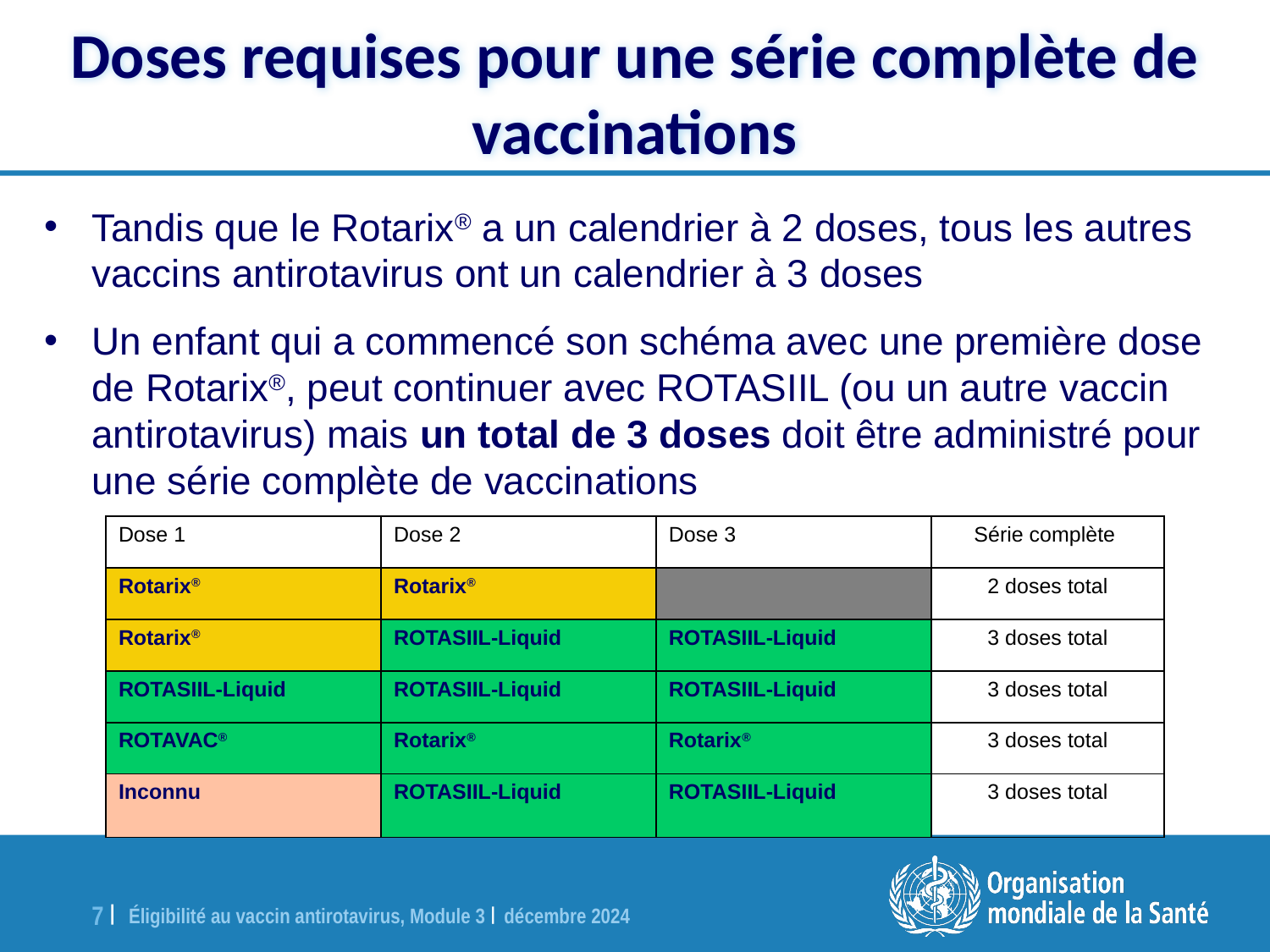

Doses requises pour une série complète de vaccinations
Tandis que le Rotarix® a un calendrier à 2 doses, tous les autres vaccins antirotavirus ont un calendrier à 3 doses
Un enfant qui a commencé son schéma avec une première dose de Rotarix®, peut continuer avec ROTASIIL (ou un autre vaccin antirotavirus) mais un total de 3 doses doit être administré pour une série complète de vaccinations

| Dose 1 | Dose 2 | Dose 3 | Série complète |
| --- | --- | --- | --- |
| Rotarix® | Rotarix® |  | 2 doses total |
| Rotarix® | ROTASIIL-Liquid | ROTASIIL-Liquid | 3 doses total |
| ROTASIIL-Liquid | ROTASIIL-Liquid | ROTASIIL-Liquid | 3 doses total |
| ROTAVAC® | Rotarix® | Rotarix® | 3 doses total |
| Inconnu | ROTASIIL-Liquid | ROTASIIL-Liquid | 3 doses total |